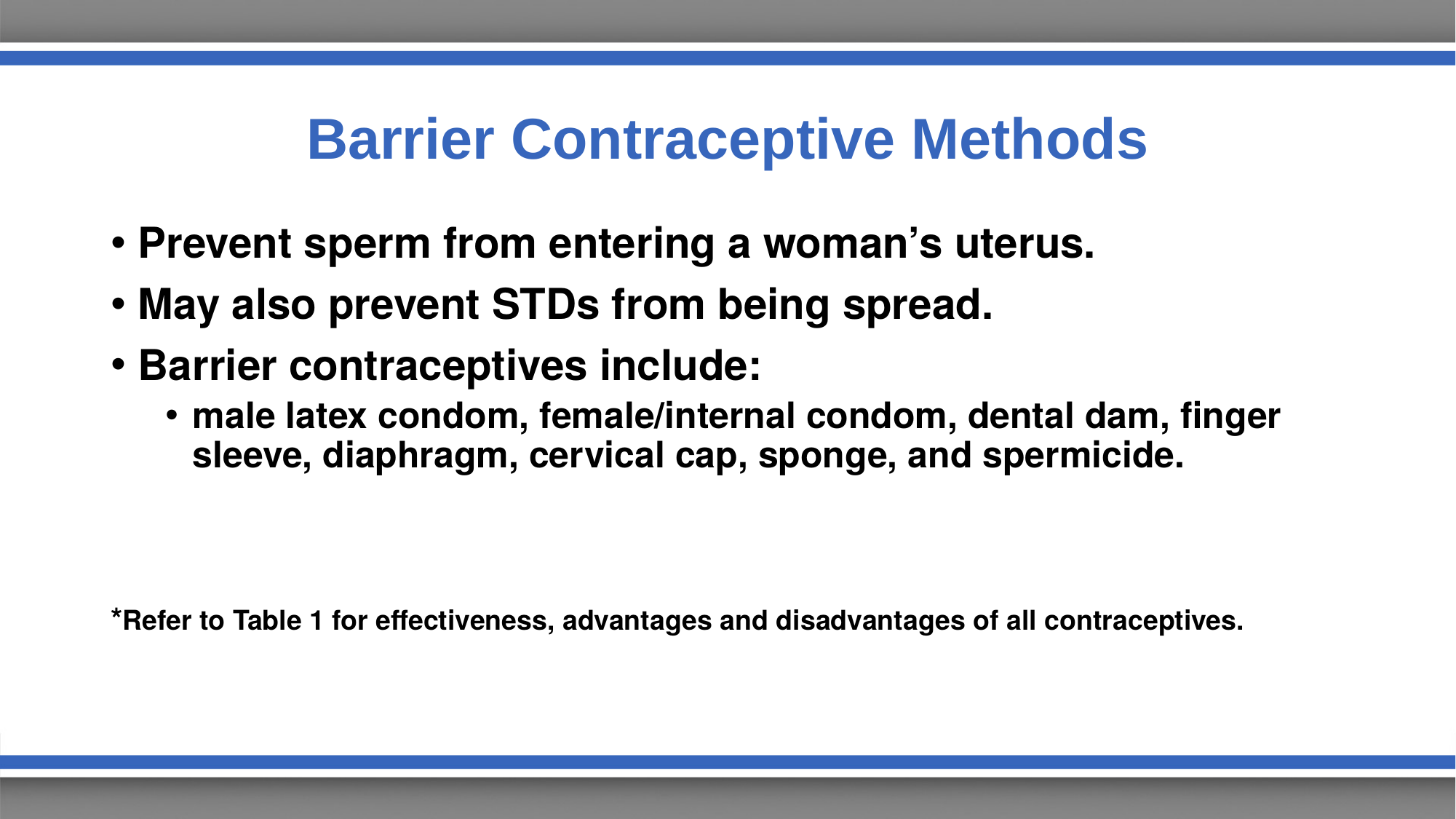

# Barrier Contraceptive Methods
Prevent sperm from entering a woman’s uterus.
May also prevent STDs from being spread.
Barrier contraceptives include:
male latex condom, female/internal condom, dental dam, finger sleeve, diaphragm, cervical cap, sponge, and spermicide.

*Refer to Table 1 for effectiveness, advantages and disadvantages of all contraceptives.